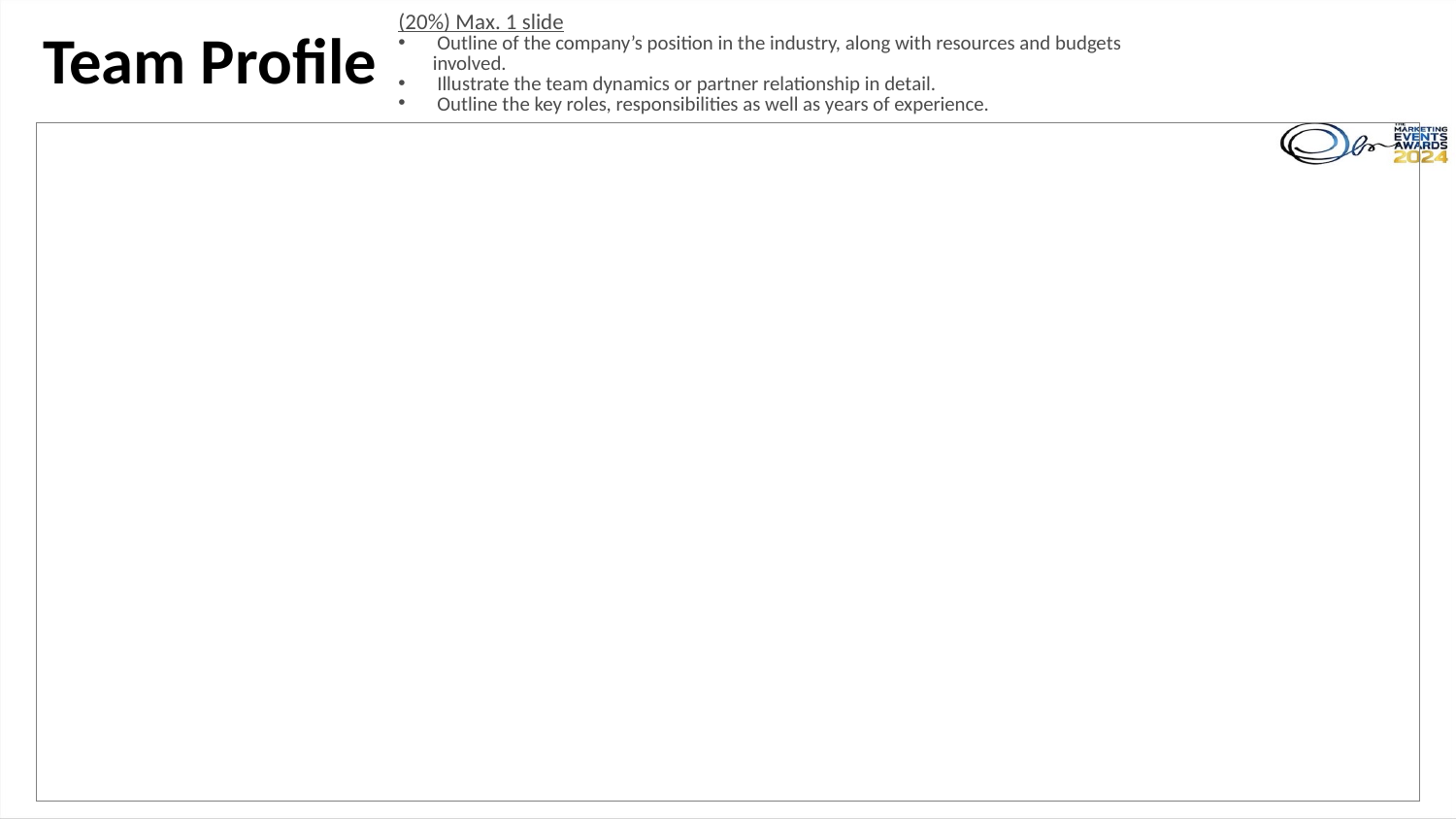

(20%) Max. 1 slide
 Outline of the company’s position in the industry, along with resources and budgets involved.
 Illustrate the team dynamics or partner relationship in detail.
 Outline the key roles, responsibilities as well as years of experience.
Team Profile
|  |
| --- |